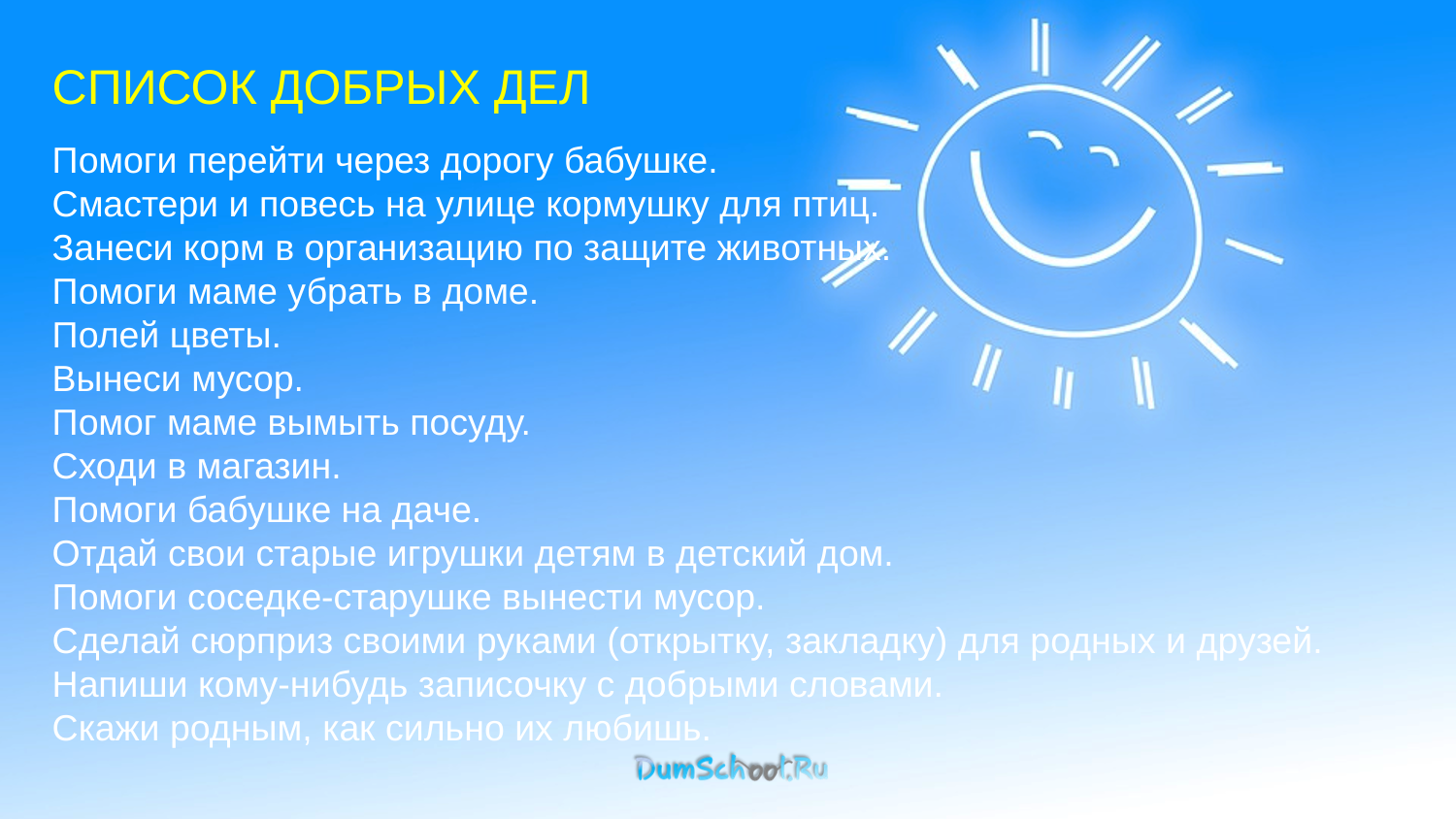

СПИСОК ДОБРЫХ ДЕЛ

Помоги перейти через дорогу бабушке.
Смастери и повесь на улице кормушку для птиц.
Занеси корм в организацию по защите животных.
Помоги маме убрать в доме.
Полей цветы.
Вынеси мусор.
Помог маме вымыть посуду.
Сходи в магазин.
Помоги бабушке на даче.
Отдай свои старые игрушки детям в детский дом.
Помоги соседке-старушке вынести мусор.
Сделай сюрприз своими руками (открытку, закладку) для родных и друзей.
Напиши кому-нибудь записочку с добрыми словами.
Скажи родным, как сильно их любишь.